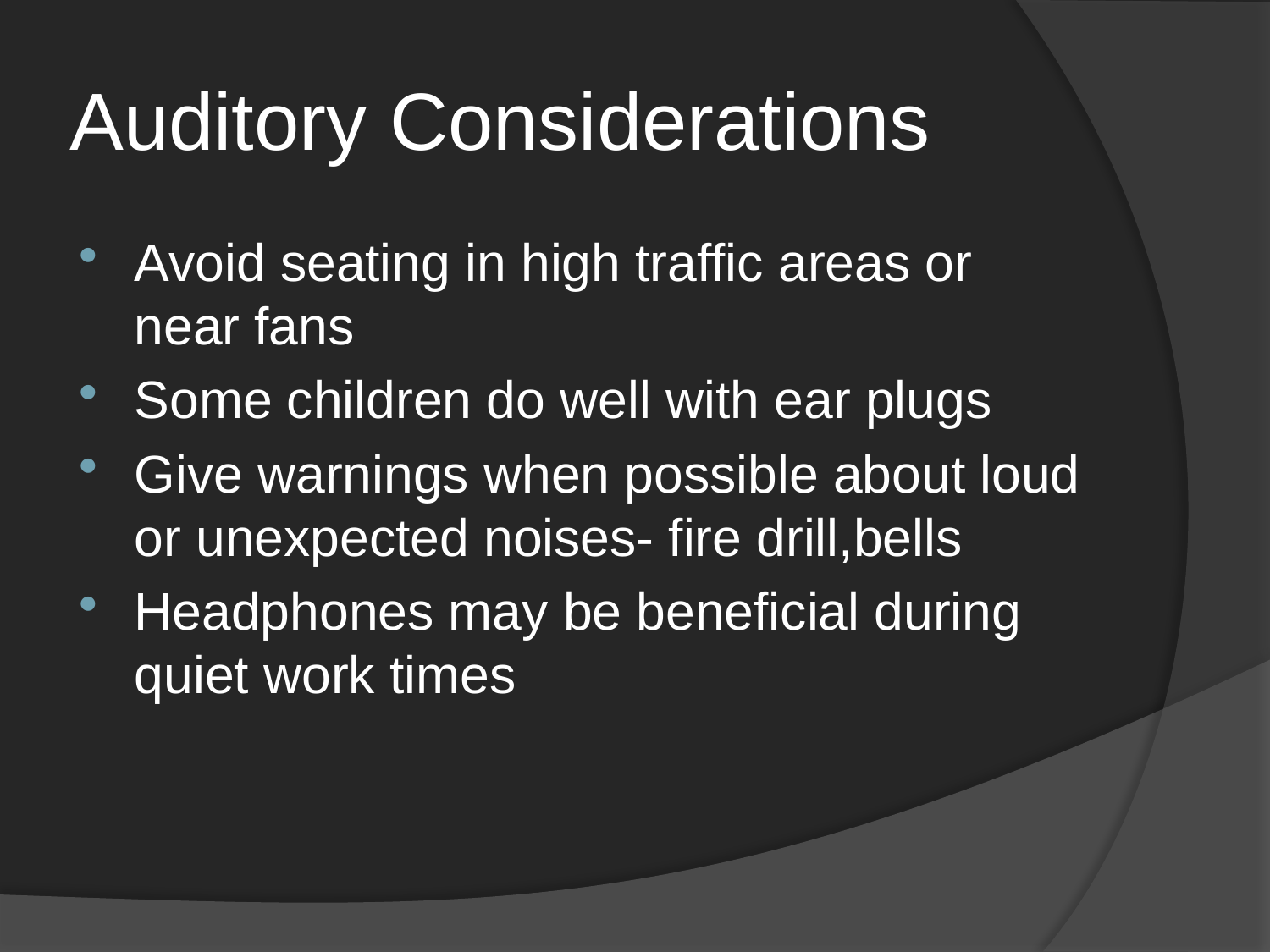

# Auditory Considerations
Avoid seating in high traffic areas or near fans
Some children do well with ear plugs
Give warnings when possible about loud or unexpected noises- fire drill,bells
Headphones may be beneficial during quiet work times